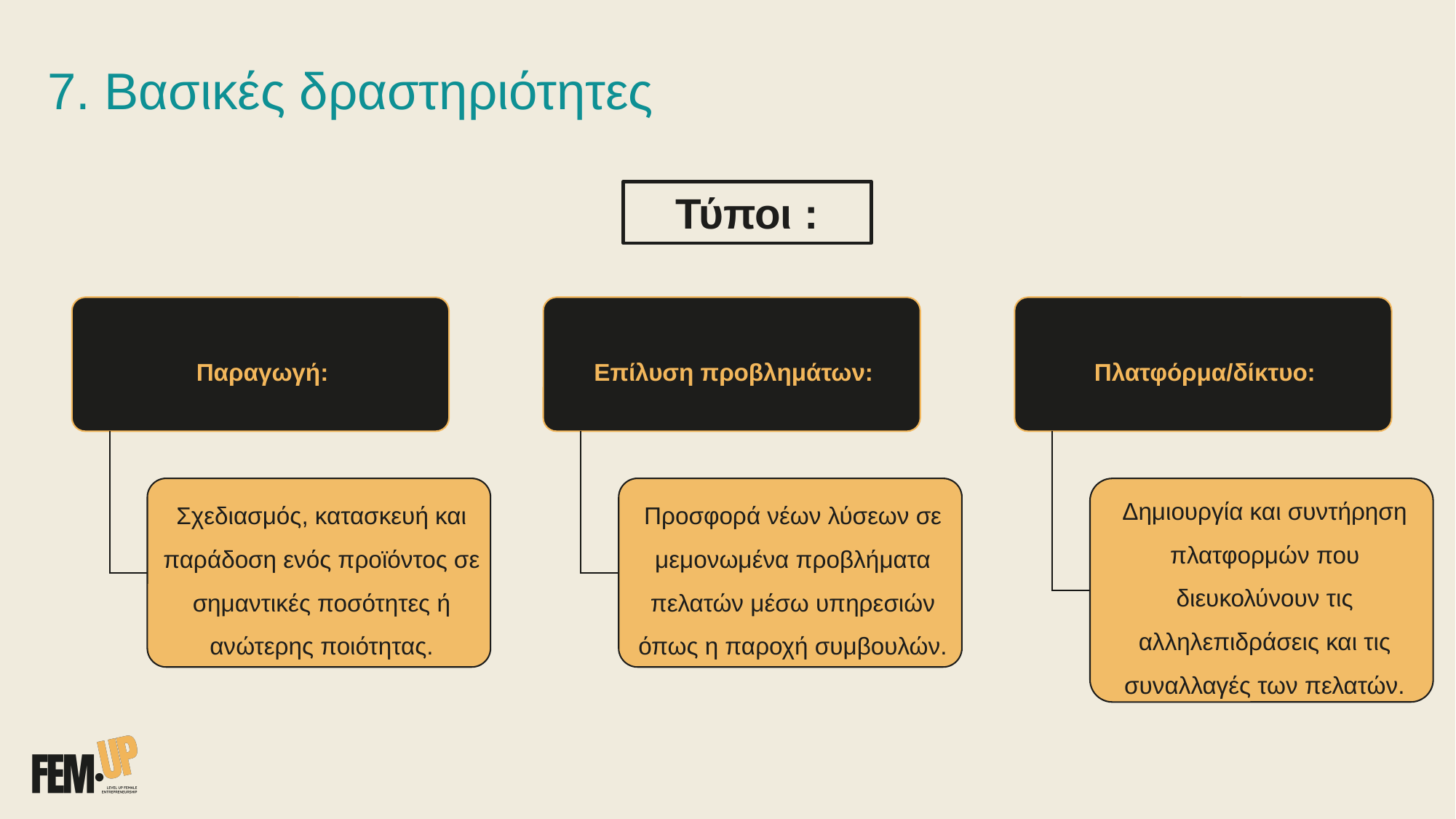

# 7. Βασικές δραστηριότητες
Τύποι :
Παραγωγή:
Σχεδιασμός, κατασκευή και παράδοση ενός προϊόντος σε σημαντικές ποσότητες ή ανώτερης ποιότητας.
Επίλυση προβλημάτων:
Προσφορά νέων λύσεων σε μεμονωμένα προβλήματα πελατών μέσω υπηρεσιών όπως η παροχή συμβουλών.
Πλατφόρμα/δίκτυο:
Δημιουργία και συντήρηση πλατφορμών που διευκολύνουν τις αλληλεπιδράσεις και τις συναλλαγές των πελατών.